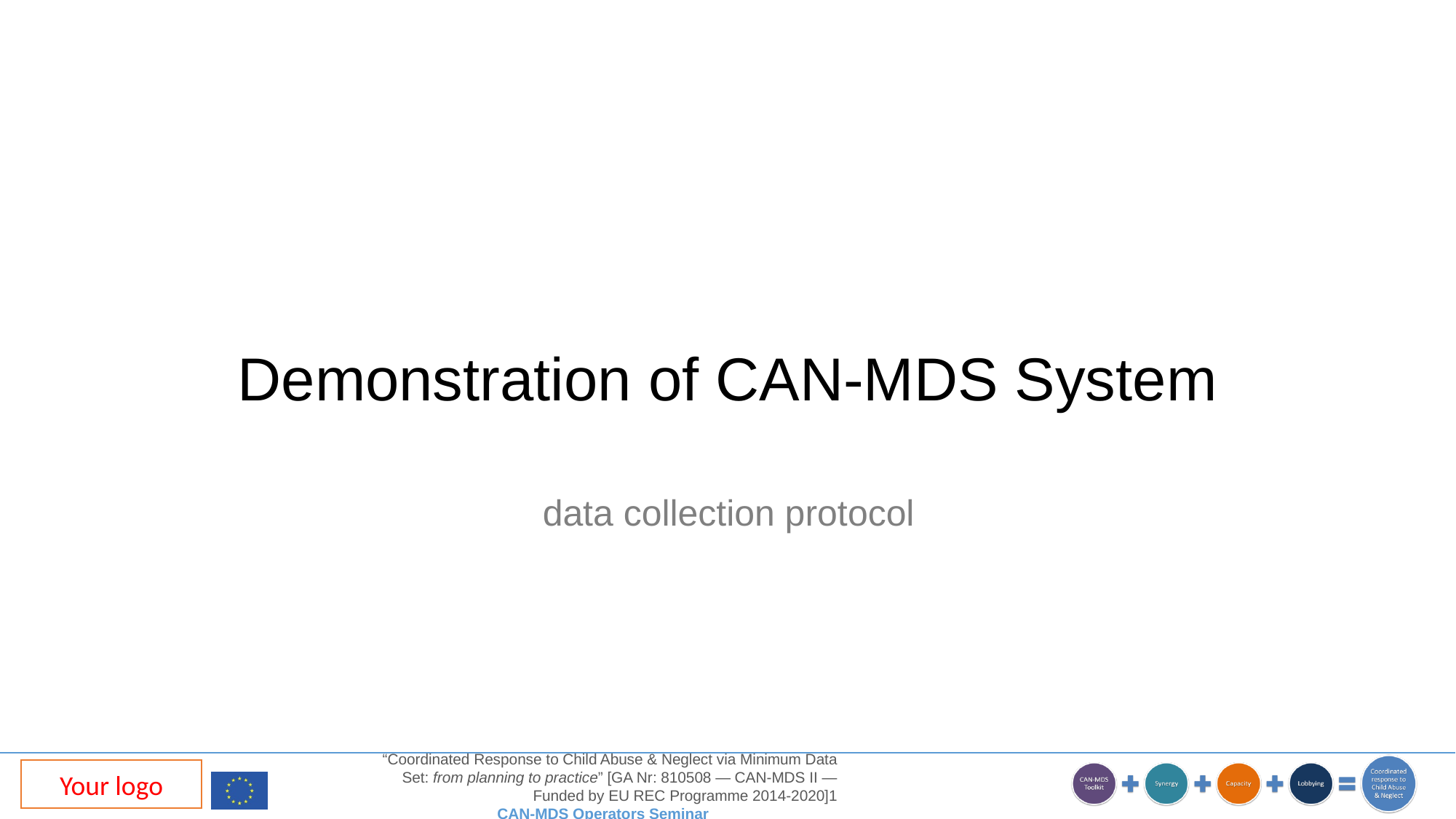

# Demonstration of CAN-MDS System

data collection protocol